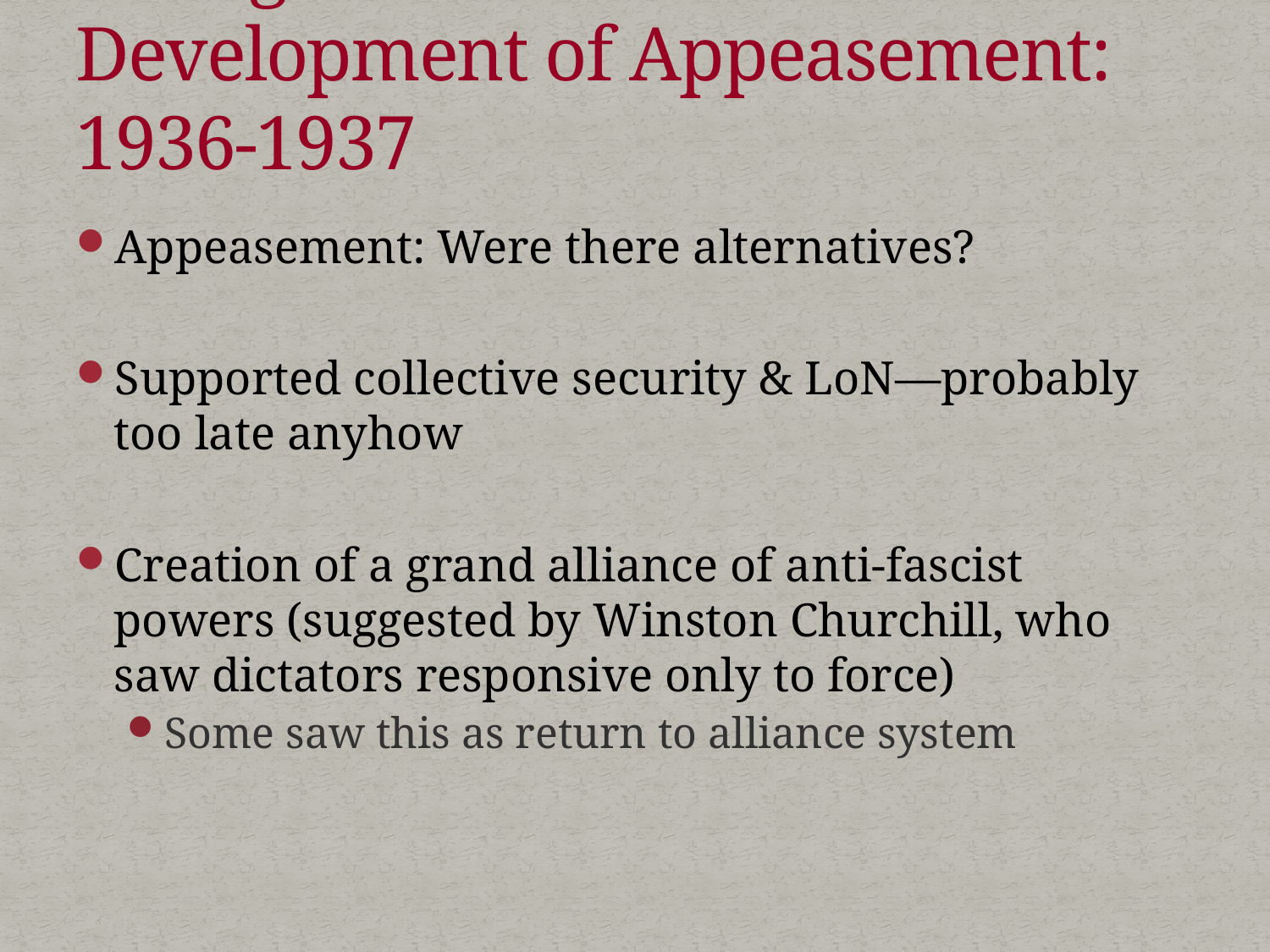

# Foreign Policies & the Development of Appeasement: 1936-1937
Appeasement: Were there alternatives?

Supported collective security & LoN—probably too late anyhow

Creation of a grand alliance of anti-fascist powers (suggested by Winston Churchill, who saw dictators responsive only to force)
Some saw this as return to alliance system